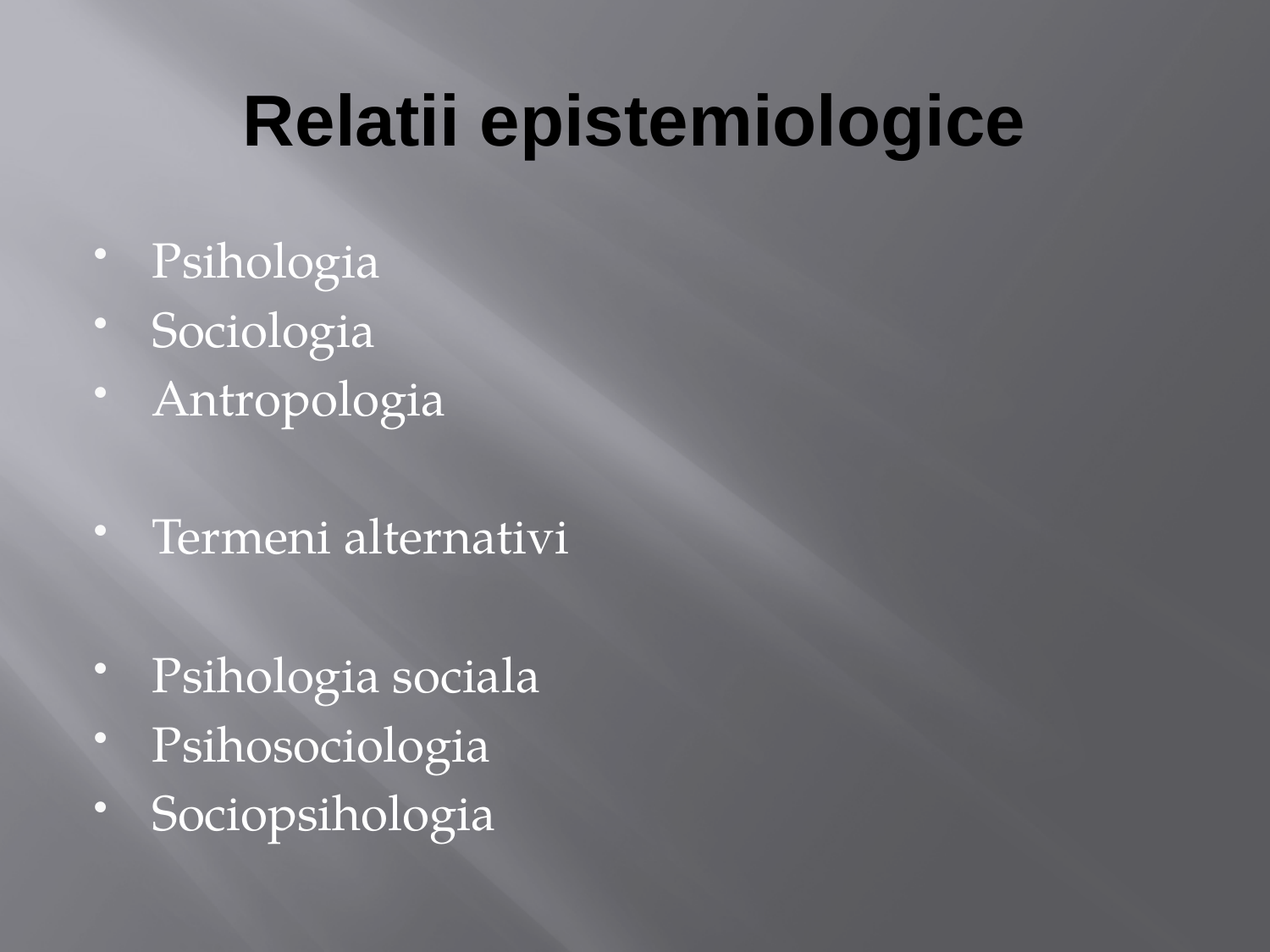

# Relatii epistemiologice
Psihologia
Sociologia
Antropologia

Termeni alternativi

Psihologia sociala
Psihosociologia
Sociopsihologia